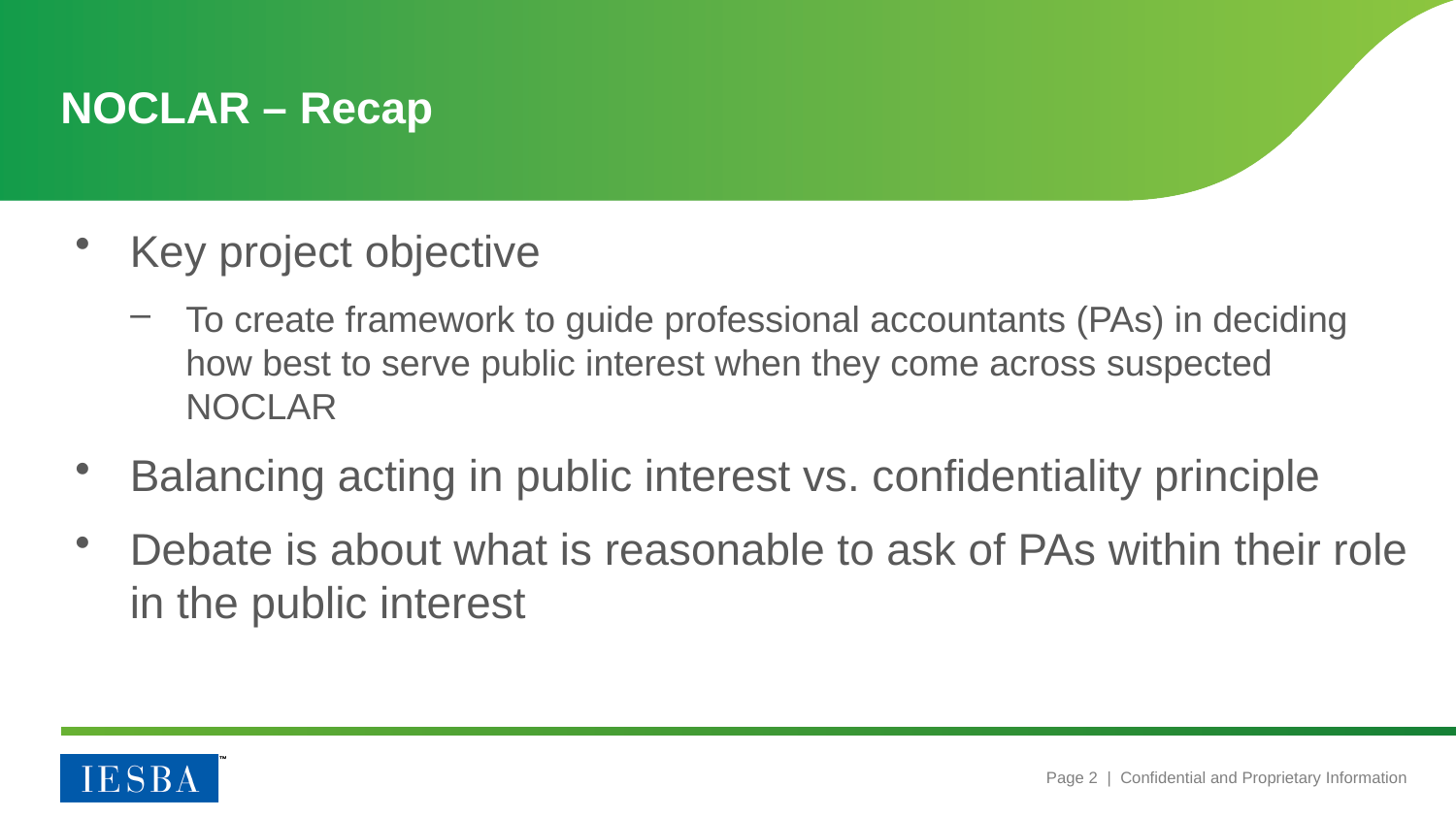

# NOCLAR – Recap
Key project objective
To create framework to guide professional accountants (PAs) in deciding how best to serve public interest when they come across suspected NOCLAR
Balancing acting in public interest vs. confidentiality principle
Debate is about what is reasonable to ask of PAs within their role in the public interest